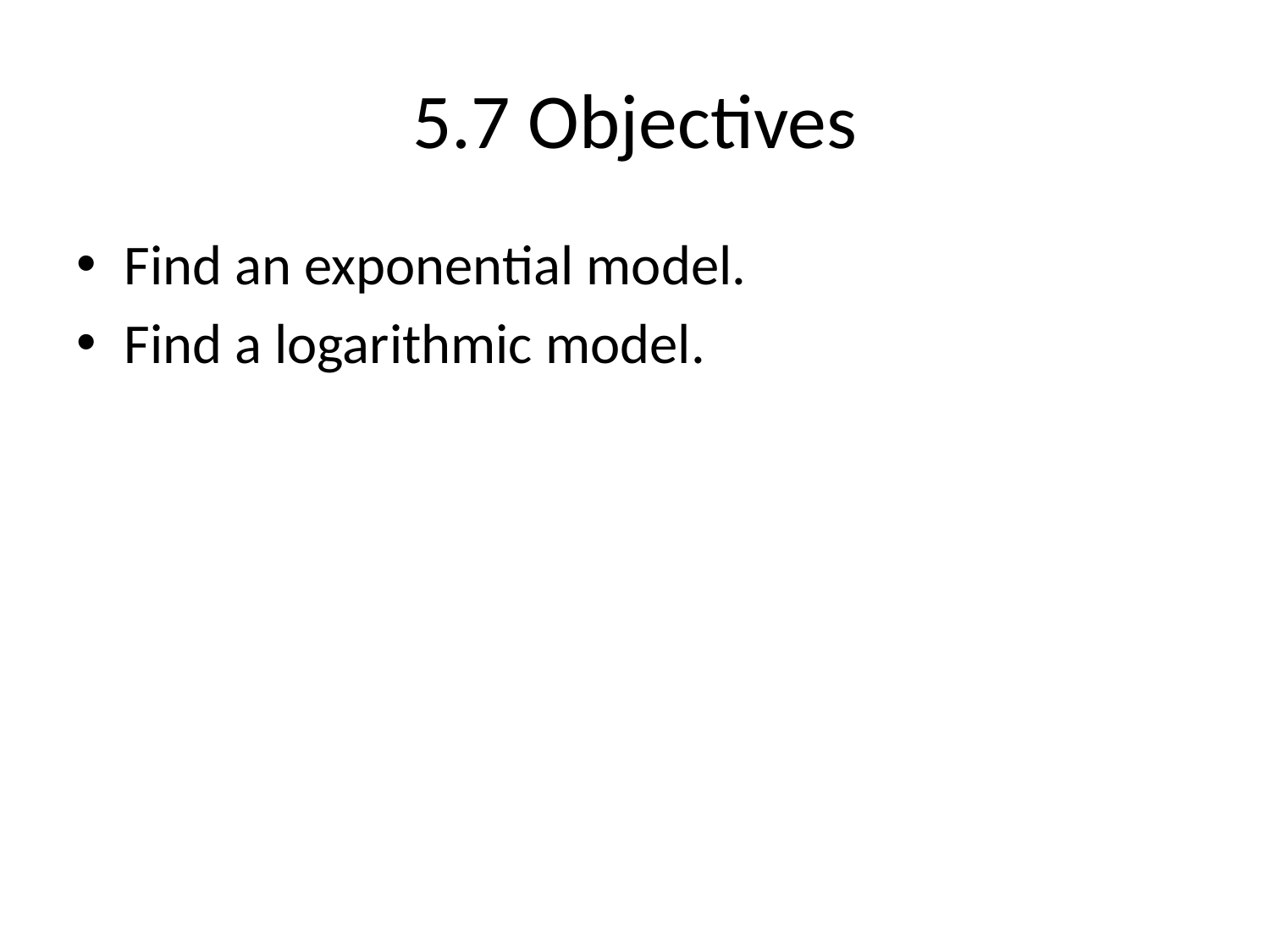

# 5.7 Objectives
Find an exponential model.
Find a logarithmic model.